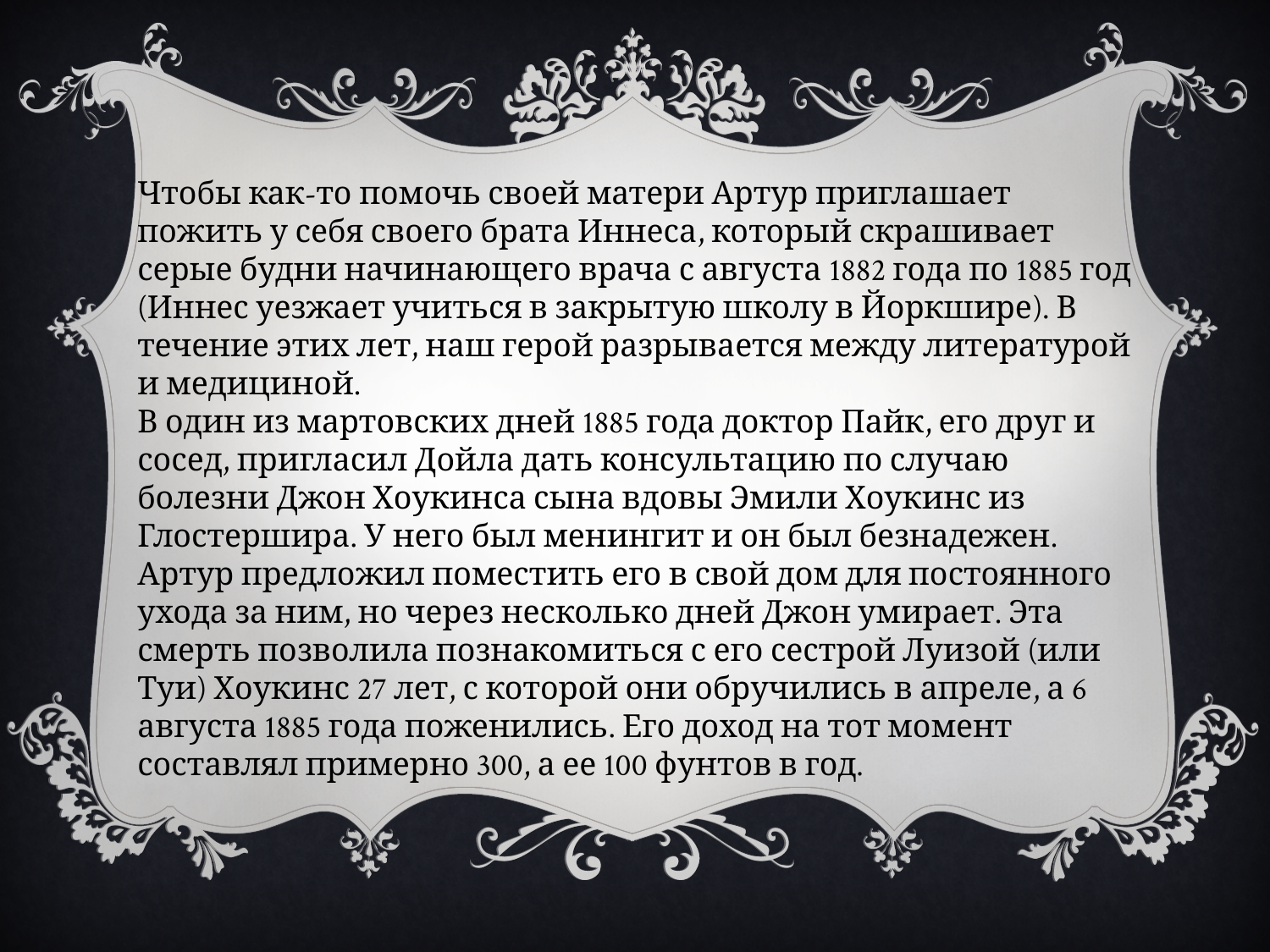

Чтобы как-то помочь своей матери Артур приглашает пожить у себя своего брата Иннеса, который скрашивает серые будни начинающего врача с августа 1882 года по 1885 год (Иннес уезжает учиться в закрытую школу в Йоркшире). В течение этих лет, наш герой разрывается между литературой и медициной.
В один из мартовских дней 1885 года доктор Пайк, его друг и сосед, пригласил Дойла дать консультацию по случаю болезни Джон Хоукинса сына вдовы Эмили Хоукинс из Глостершира. У него был менингит и он был безнадежен. Артур предложил поместить его в свой дом для постоянного ухода за ним, но через несколько дней Джон умирает. Эта смерть позволила познакомиться с его сестрой Луизой (или Туи) Хоукинс 27 лет, с которой они обручились в апреле, а 6 августа 1885 года поженились. Его доход на тот момент составлял примерно 300, а ее 100 фунтов в год.